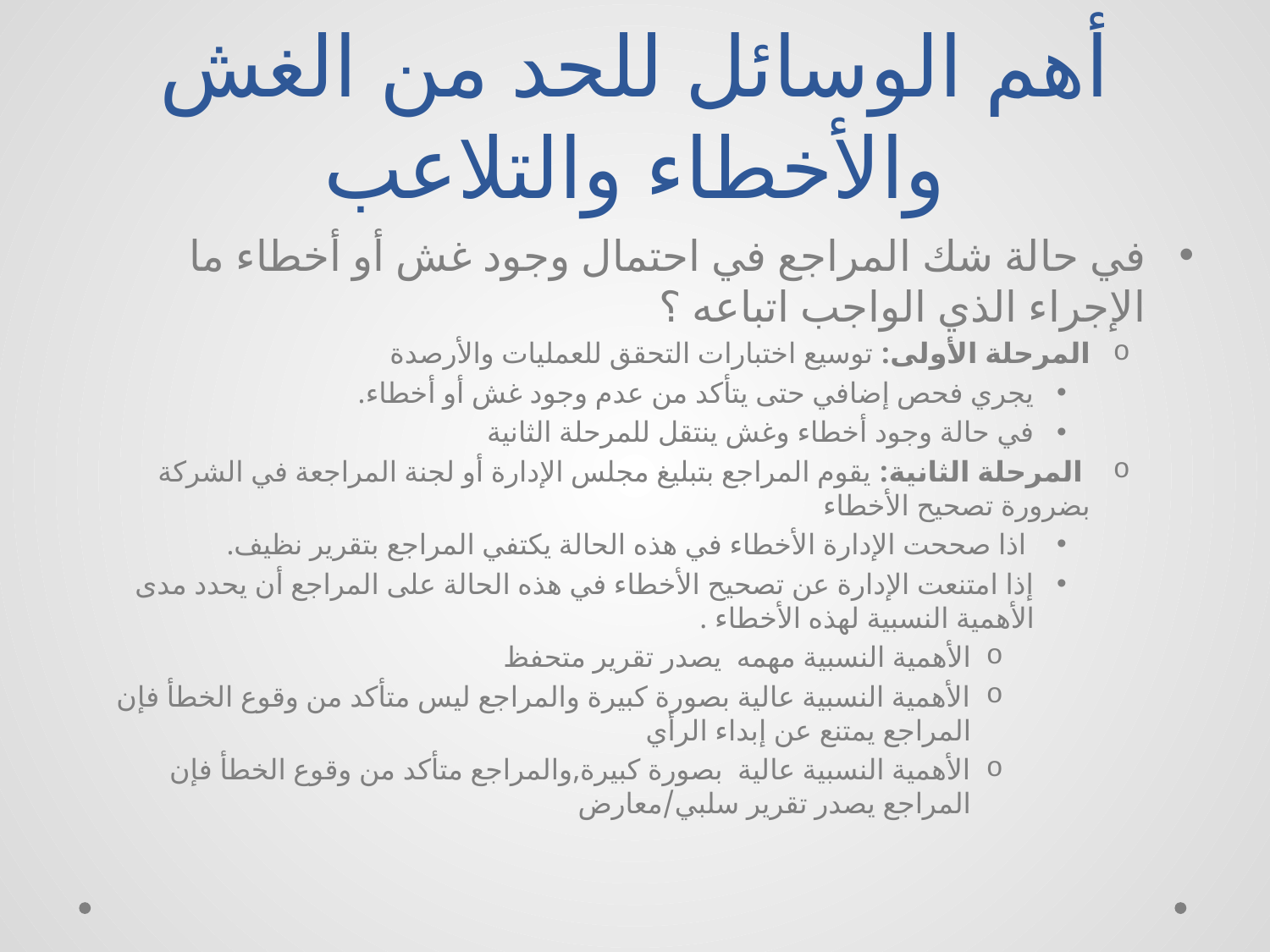

# أهم الوسائل للحد من الغش والأخطاء والتلاعب
في حالة شك المراجع في احتمال وجود غش أو أخطاء ما الإجراء الذي الواجب اتباعه ؟
المرحلة الأولى: توسيع اختبارات التحقق للعمليات والأرصدة
يجري فحص إضافي حتى يتأكد من عدم وجود غش أو أخطاء.
في حالة وجود أخطاء وغش ينتقل للمرحلة الثانية
 المرحلة الثانية: يقوم المراجع بتبليغ مجلس الإدارة أو لجنة المراجعة في الشركة بضرورة تصحيح الأخطاء
 اذا صححت الإدارة الأخطاء في هذه الحالة يكتفي المراجع بتقرير نظيف.
إذا امتنعت الإدارة عن تصحيح الأخطاء في هذه الحالة على المراجع أن يحدد مدى الأهمية النسبية لهذه الأخطاء .
الأهمية النسبية مهمه  يصدر تقرير متحفظ
الأهمية النسبية عالية بصورة كبيرة والمراجع ليس متأكد من وقوع الخطأ فإن المراجع يمتنع عن إبداء الرأي
الأهمية النسبية عالية  بصورة كبيرة,والمراجع متأكد من وقوع الخطأ فإن المراجع يصدر تقرير سلبي/معارض